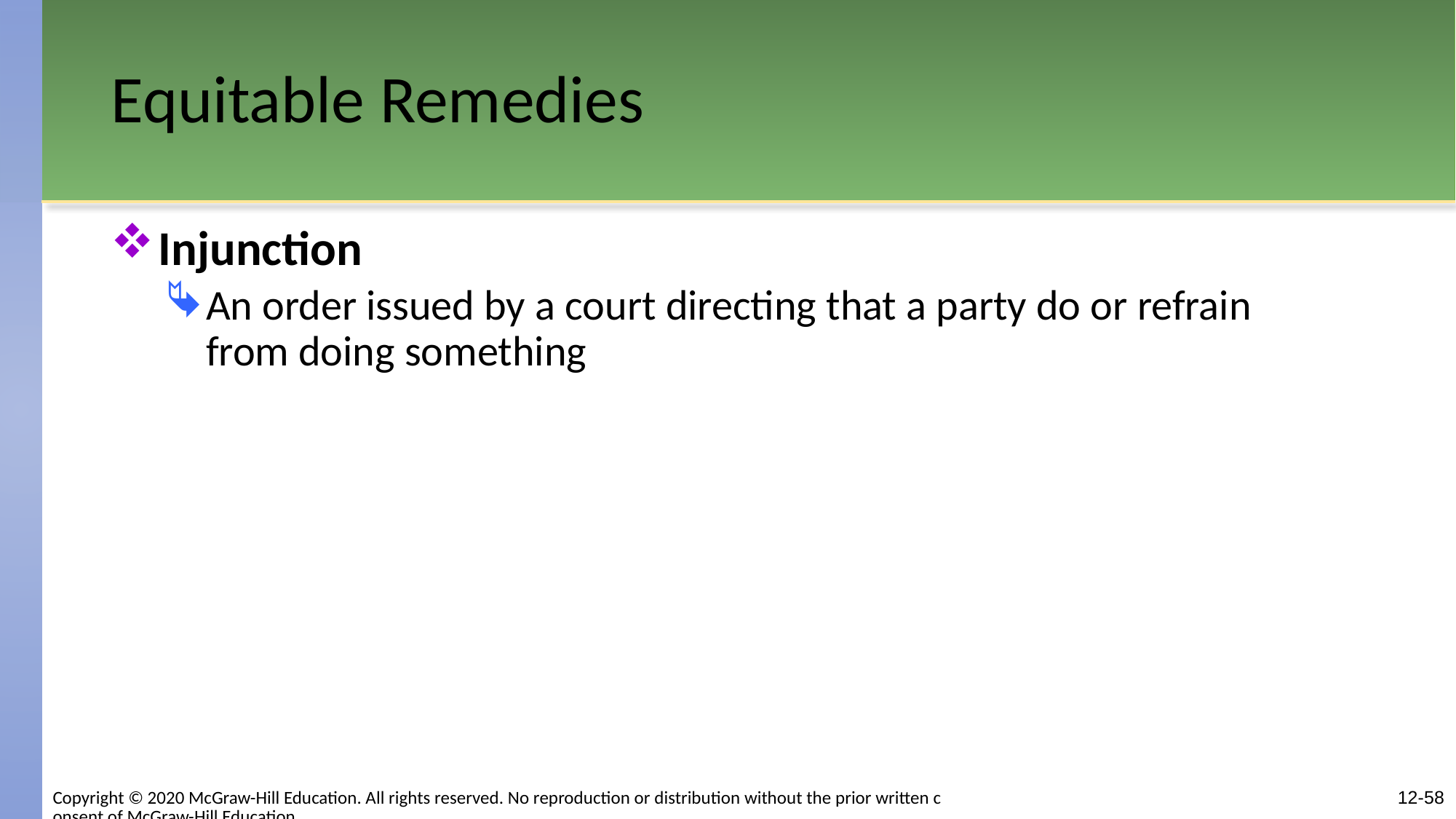

# Equitable Remedies
Injunction
An order issued by a court directing that a party do or refrain from doing something
Copyright © 2020 McGraw-Hill Education. All rights reserved. No reproduction or distribution without the prior written consent of McGraw-Hill Education.
12-58